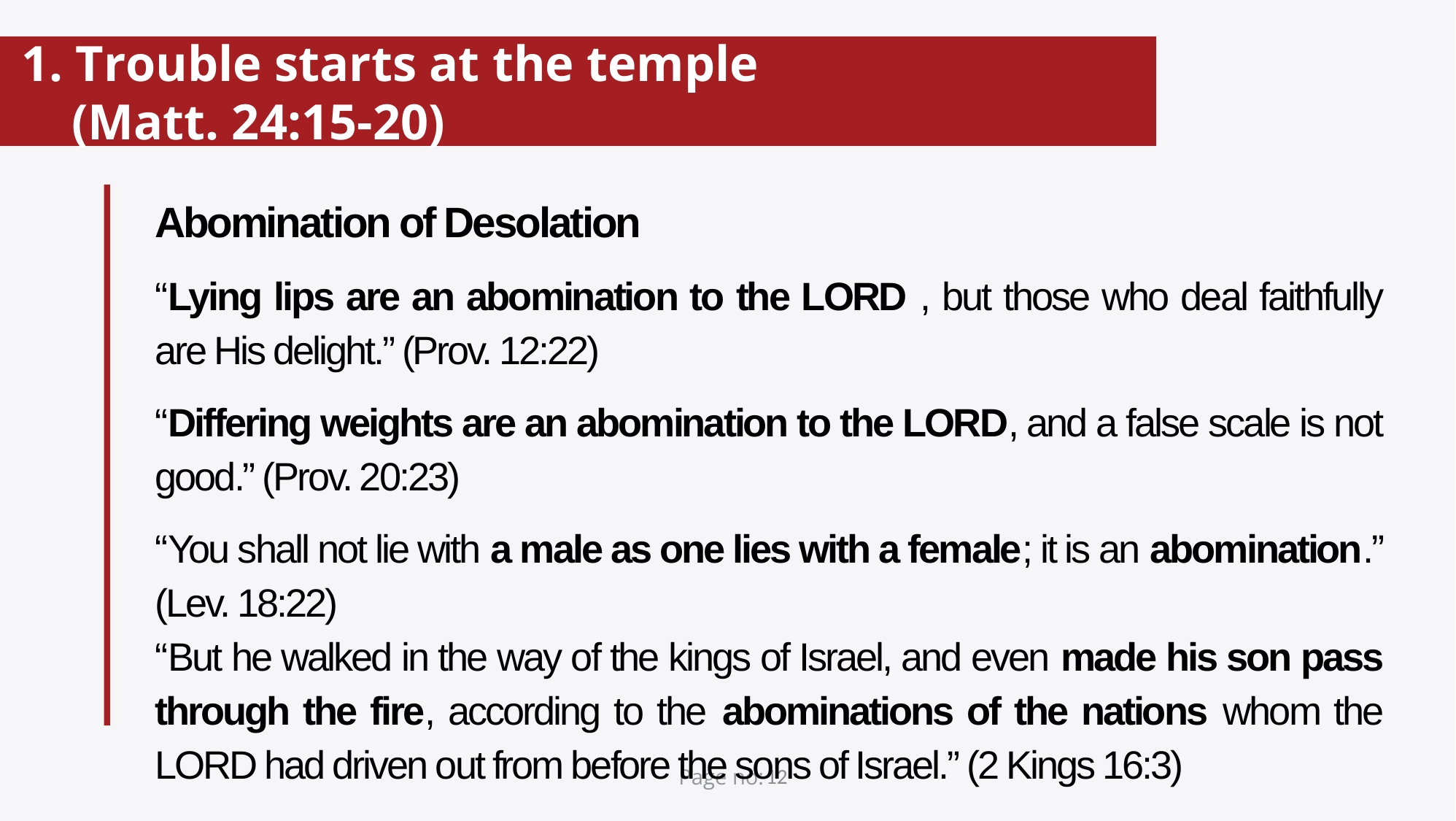

# 1. Trouble starts at the temple (Matt. 24:15-20)
Abomination of Desolation
“Lying lips are an abomination to the LORD , but those who deal faithfully are His delight.” (Prov. 12:22)
“Differing weights are an abomination to the LORD, and a false scale is not good.” (Prov. 20:23)
“You shall not lie with a male as one lies with a female; it is an abomination.” (Lev. 18:22)
“But he walked in the way of the kings of Israel, and even made his son pass through the fire, according to the abominations of the nations whom the LORD had driven out from before the sons of Israel.” (2 Kings 16:3)